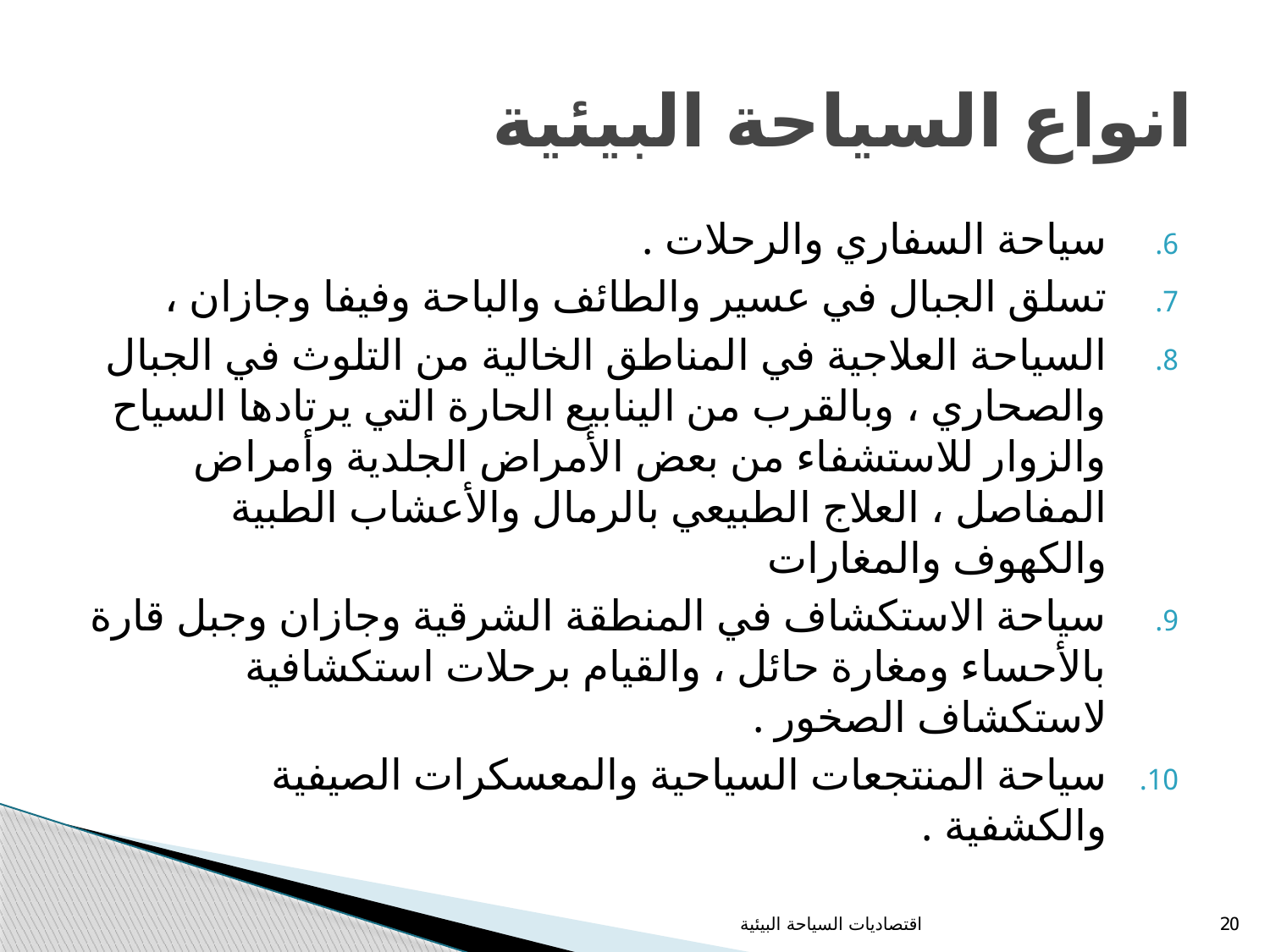

# انواع السياحة البيئية
سياحة السفاري والرحلات .
تسلق الجبال في عسير والطائف والباحة وفيفا وجازان ،
السياحة العلاجية في المناطق الخالية من التلوث في الجبال والصحاري ، وبالقرب من الينابيع الحارة التي يرتادها السياح والزوار للاستشفاء من بعض الأمراض الجلدية وأمراض المفاصل ، العلاج الطبيعي بالرمال والأعشاب الطبية والكهوف والمغارات
سياحة الاستكشاف في المنطقة الشرقية وجازان وجبل قارة بالأحساء ومغارة حائل ، والقيام برحلات استكشافية لاستكشاف الصخور .
سياحة المنتجعات السياحية والمعسكرات الصيفية والكشفية .
اقتصاديات السياحة البيئية
20